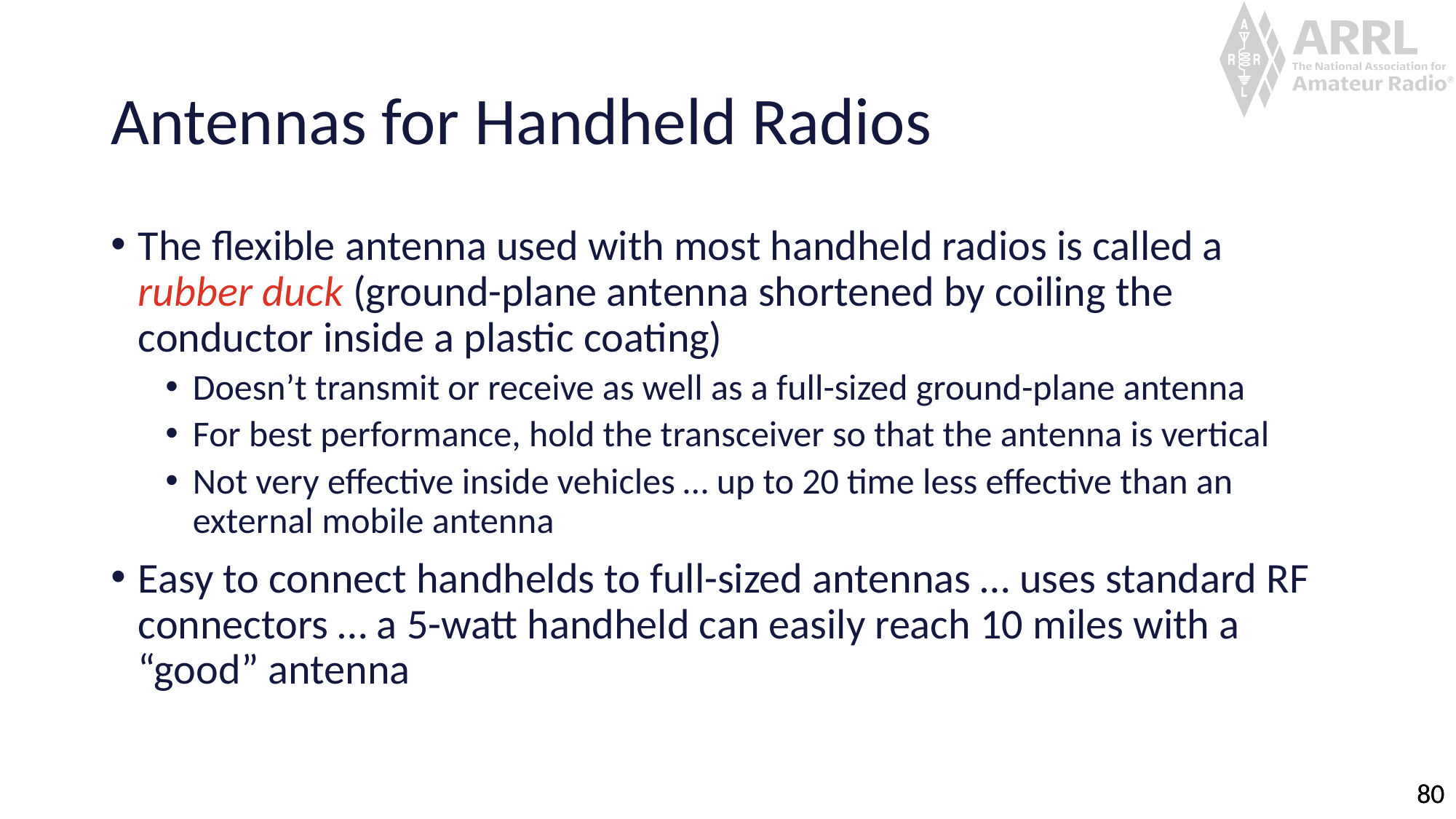

# Antennas for Handheld Radios
The flexible antenna used with most handheld radios is called a rubber duck (ground-plane antenna shortened by coiling the conductor inside a plastic coating)
Doesn’t transmit or receive as well as a full-sized ground-plane antenna
For best performance, hold the transceiver so that the antenna is vertical
Not very effective inside vehicles … up to 20 time less effective than an external mobile antenna
Easy to connect handhelds to full-sized antennas … uses standard RF connectors … a 5-watt handheld can easily reach 10 miles with a “good” antenna